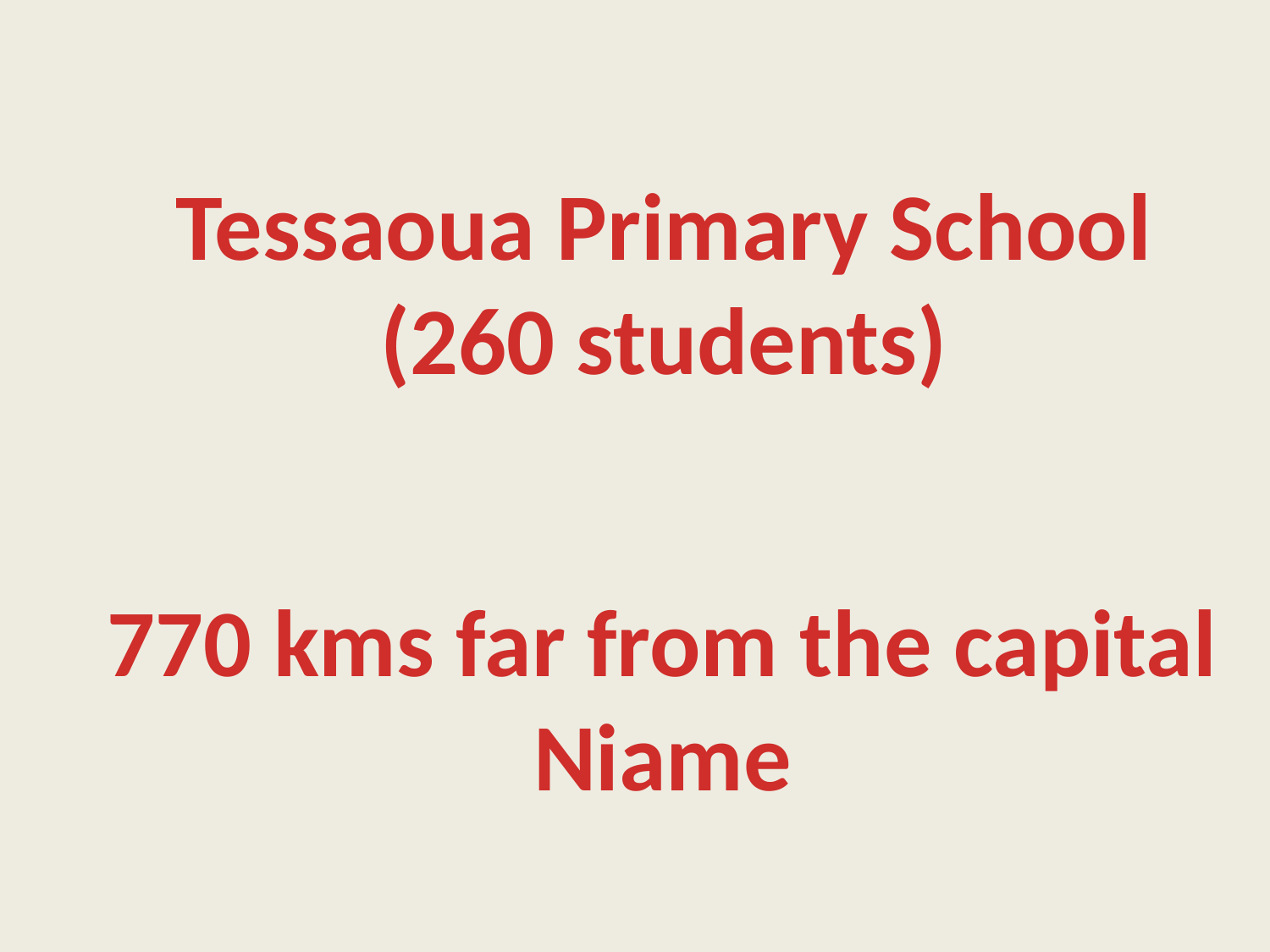

Tessaoua Primary School
(260 students)
770 kms far from the capital
Niame